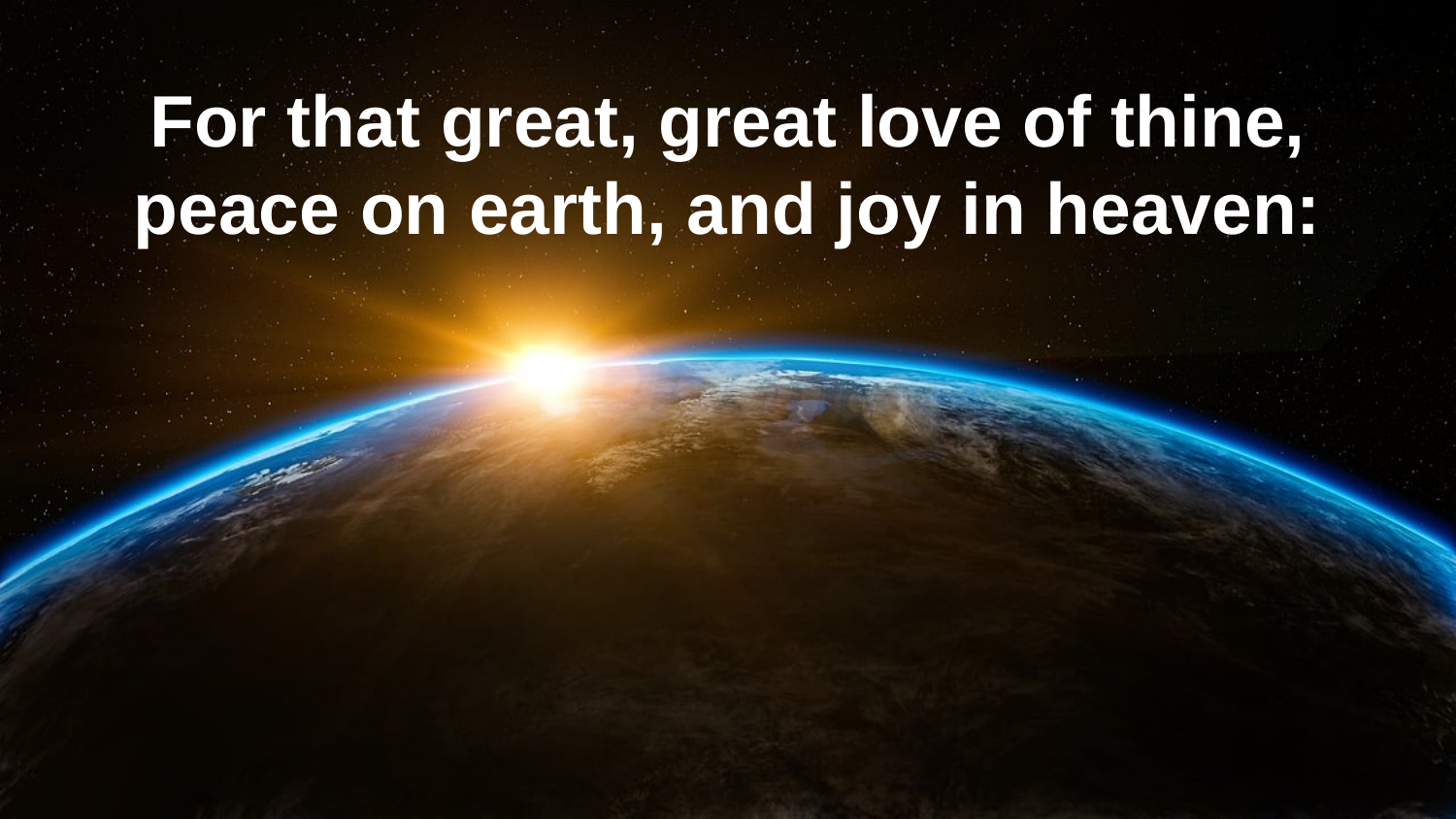

For that great, great love of thine,
peace on earth, and joy in heaven: